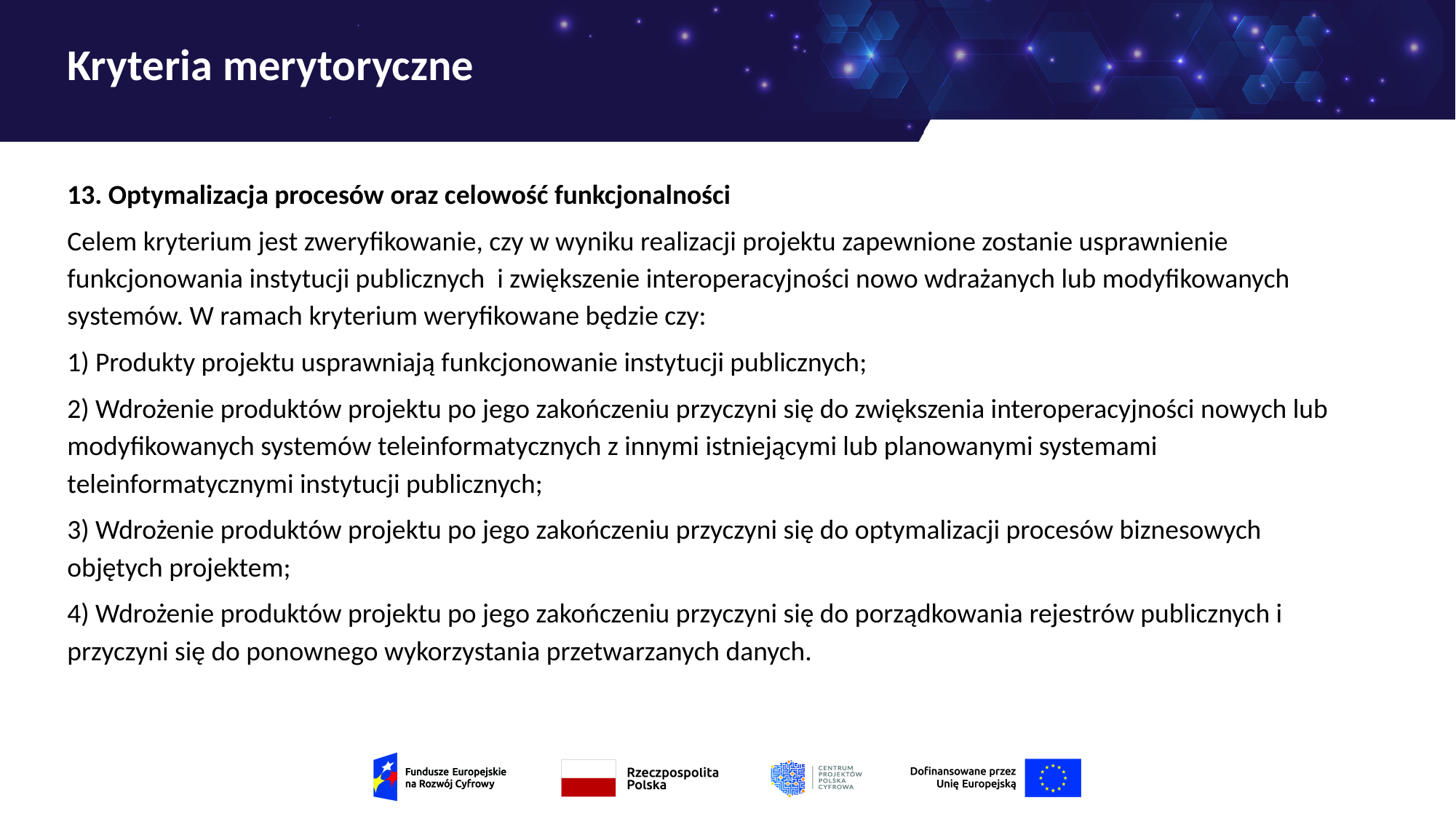

# Kryteria merytoryczne
13. Optymalizacja procesów oraz celowość funkcjonalności
Celem kryterium jest zweryfikowanie, czy w wyniku realizacji projektu zapewnione zostanie usprawnienie funkcjonowania instytucji publicznych  i zwiększenie interoperacyjności nowo wdrażanych lub modyfikowanych systemów. W ramach kryterium weryfikowane będzie czy:
1) Produkty projektu usprawniają funkcjonowanie instytucji publicznych;
2) Wdrożenie produktów projektu po jego zakończeniu przyczyni się do zwiększenia interoperacyjności nowych lub modyfikowanych systemów teleinformatycznych z innymi istniejącymi lub planowanymi systemami teleinformatycznymi instytucji publicznych;
3) Wdrożenie produktów projektu po jego zakończeniu przyczyni się do optymalizacji procesów biznesowych objętych projektem;
4) Wdrożenie produktów projektu po jego zakończeniu przyczyni się do porządkowania rejestrów publicznych i przyczyni się do ponownego wykorzystania przetwarzanych danych.